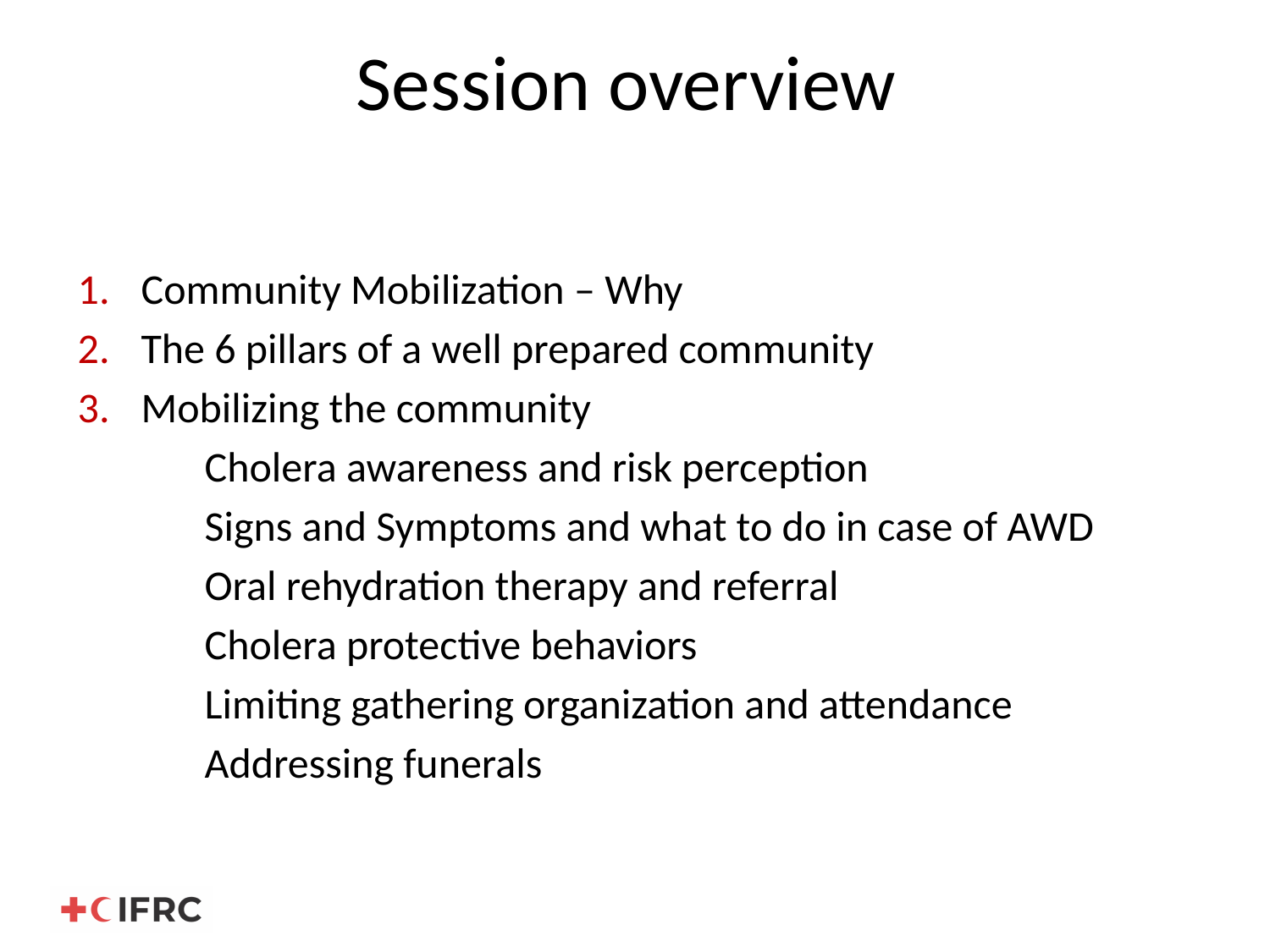

# Session overview

Community Mobilization – Why
The 6 pillars of a well prepared community
Mobilizing the community
	Cholera awareness and risk perception
	Signs and Symptoms and what to do in case of AWD
	Oral rehydration therapy and referral
	Cholera protective behaviors
	Limiting gathering organization and attendance
	Addressing funerals